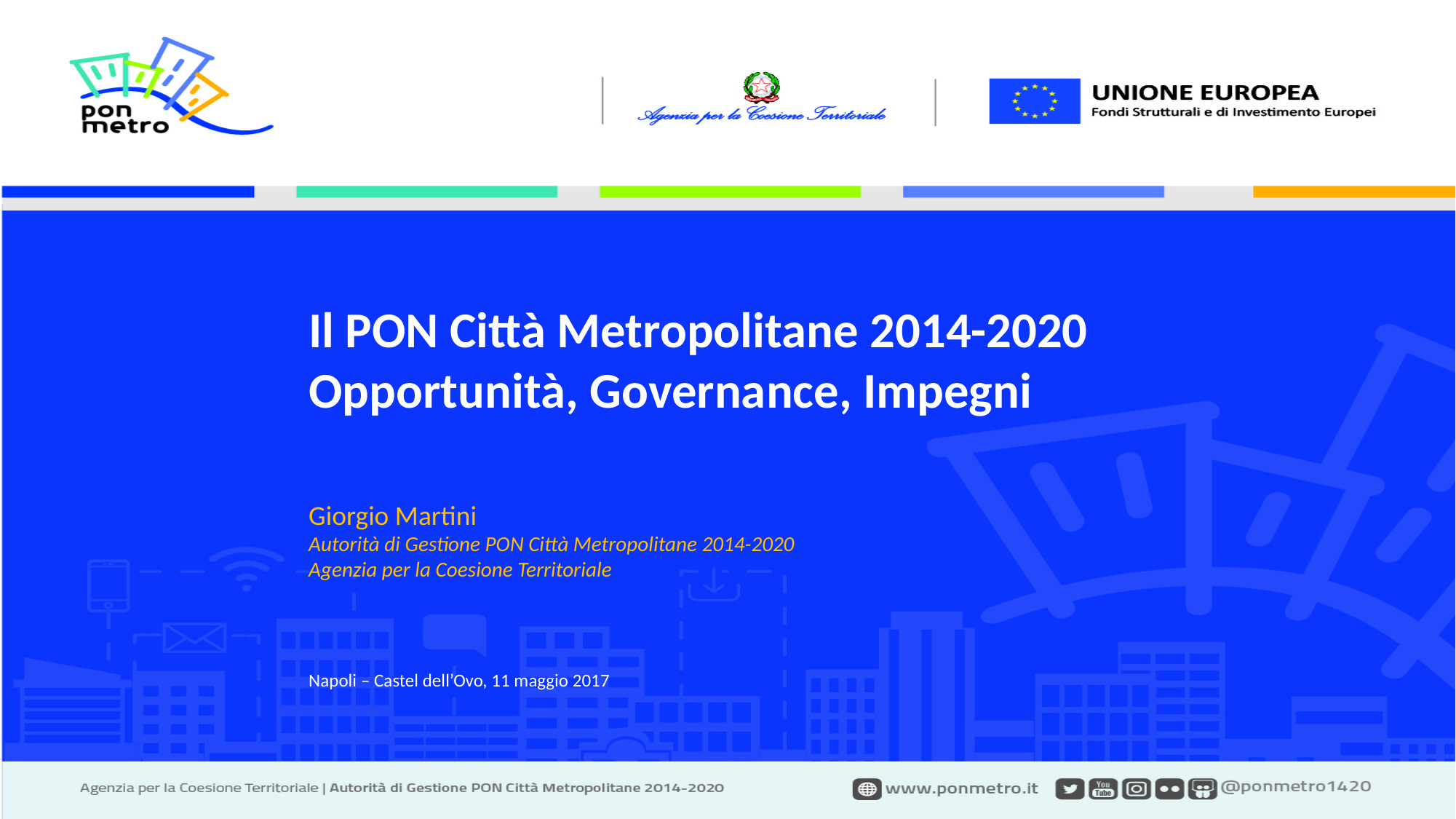

Il PON Città Metropolitane 2014-2020
Opportunità, Governance, Impegni

Giorgio Martini
Autorità di Gestione PON Città Metropolitane 2014-2020
Agenzia per la Coesione Territoriale
Napoli – Castel dell’Ovo, 11 maggio 2017